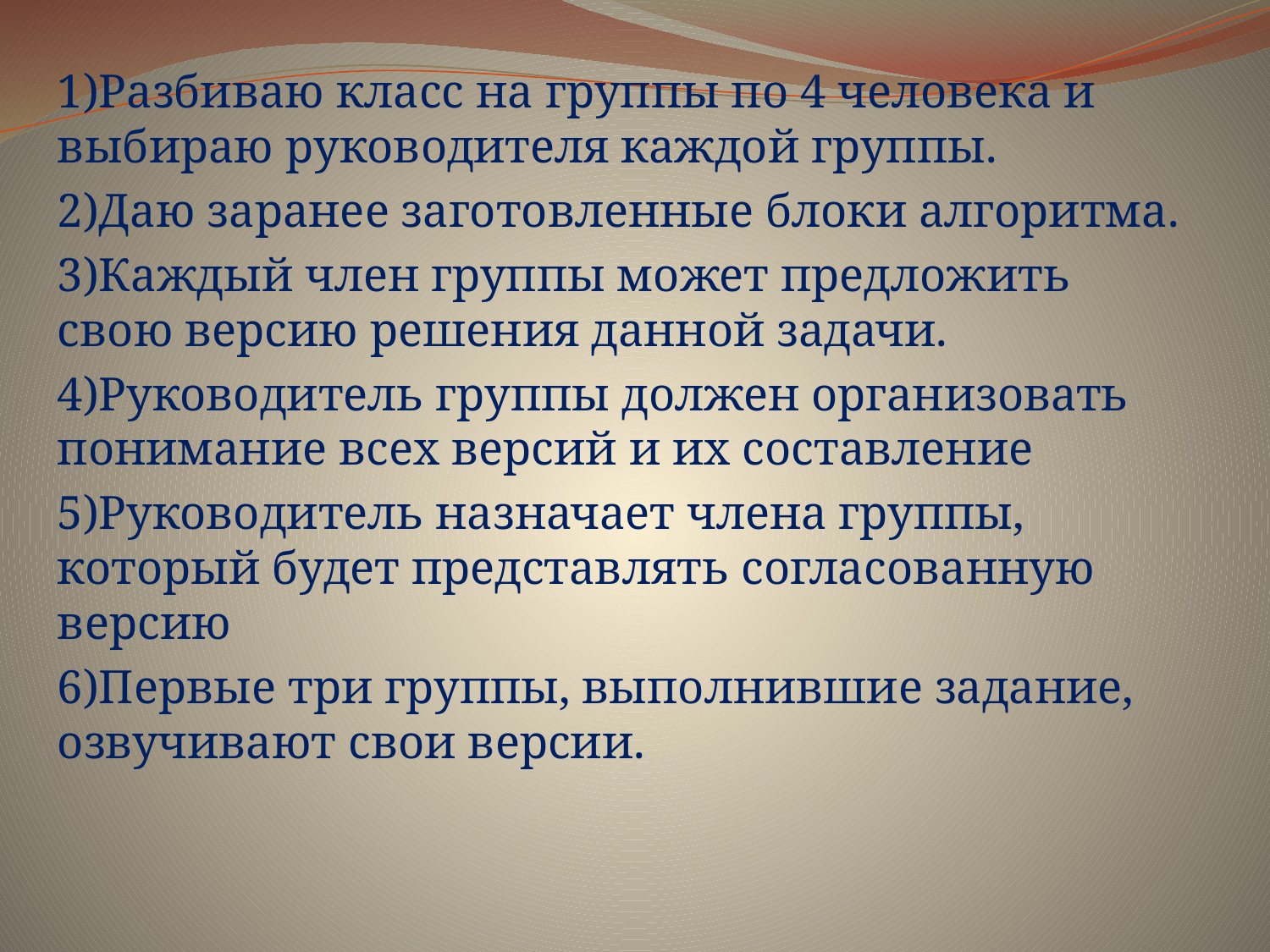

1)Разбиваю класс на группы по 4 человека и выбираю руководителя каждой группы.
2)Даю заранее заготовленные блоки алгоритма.
3)Каждый член группы может предложить свою версию решения данной задачи.
4)Руководитель группы должен организовать понимание всех версий и их составление
5)Руководитель назначает члена группы, который будет представлять согласованную версию
6)Первые три группы, выполнившие задание, озвучивают свои версии.